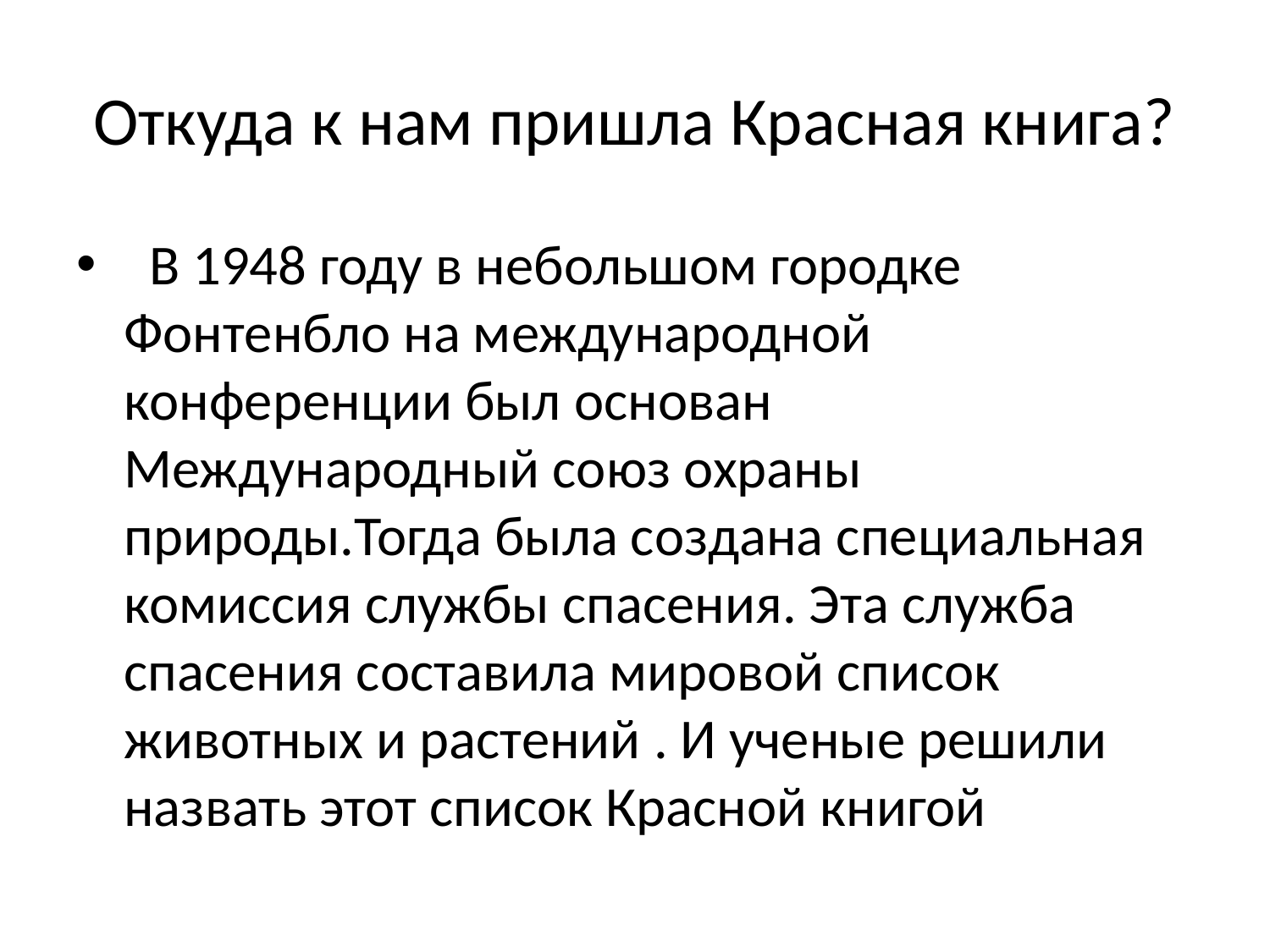

# Откуда к нам пришла Красная книга?
  В 1948 году в небольшом городке Фонтенбло на международной конференции был основан Международный союз охраны природы.Тогда была создана специальная комиссия службы спасения. Эта служба спасения составила мировой список животных и растений . И ученые решили назвать этот список Красной книгой